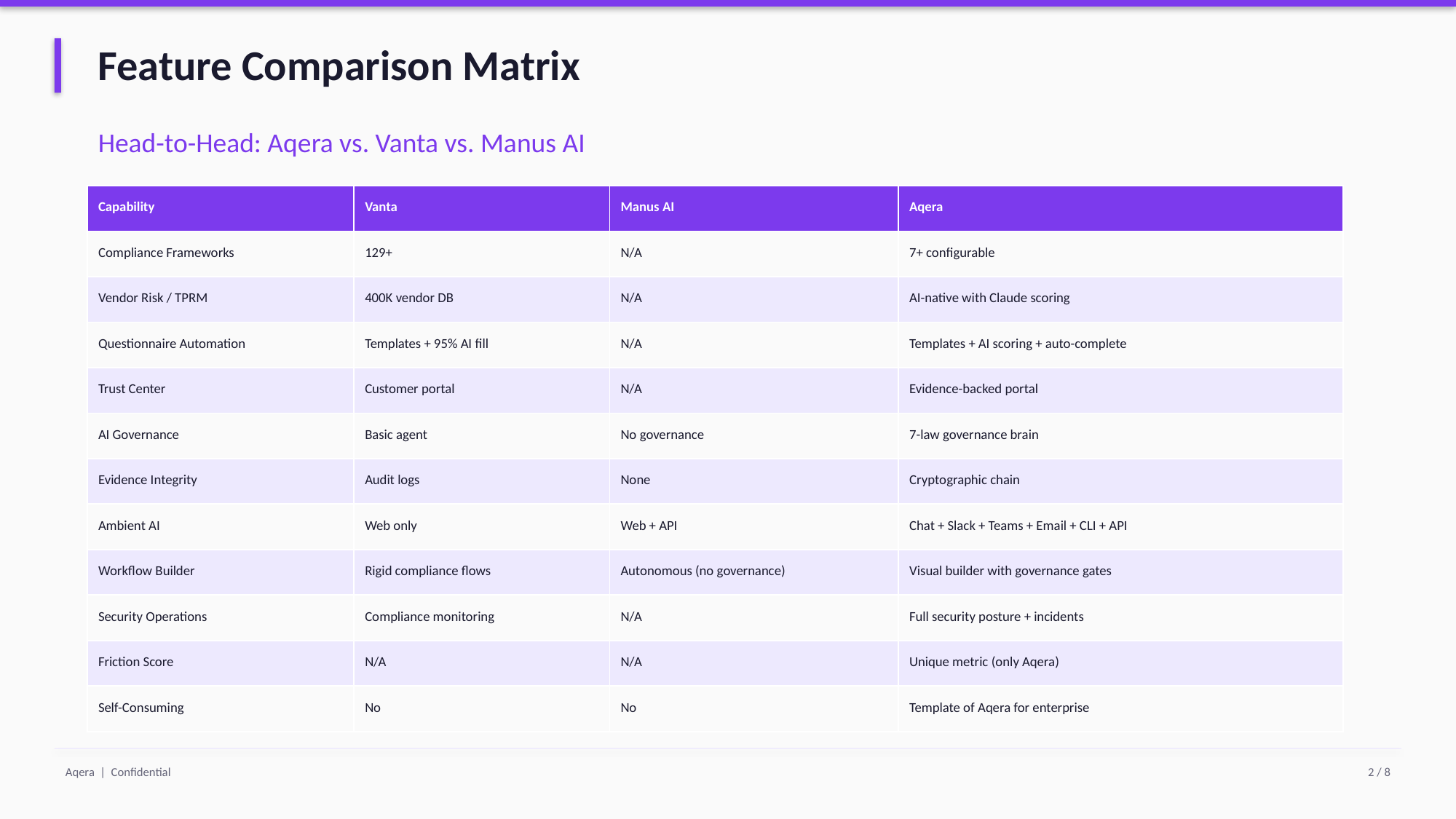

Feature Comparison Matrix

Head-to-Head: Aqera vs. Vanta vs. Manus AI
| Capability | Vanta | Manus AI | Aqera |
| --- | --- | --- | --- |
| Compliance Frameworks | 129+ | N/A | 7+ configurable |
| Vendor Risk / TPRM | 400K vendor DB | N/A | AI-native with Claude scoring |
| Questionnaire Automation | Templates + 95% AI fill | N/A | Templates + AI scoring + auto-complete |
| Trust Center | Customer portal | N/A | Evidence-backed portal |
| AI Governance | Basic agent | No governance | 7-law governance brain |
| Evidence Integrity | Audit logs | None | Cryptographic chain |
| Ambient AI | Web only | Web + API | Chat + Slack + Teams + Email + CLI + API |
| Workflow Builder | Rigid compliance flows | Autonomous (no governance) | Visual builder with governance gates |
| Security Operations | Compliance monitoring | N/A | Full security posture + incidents |
| Friction Score | N/A | N/A | Unique metric (only Aqera) |
| Self-Consuming | No | No | Template of Aqera for enterprise |

Aqera  |  Confidential
2 / 8